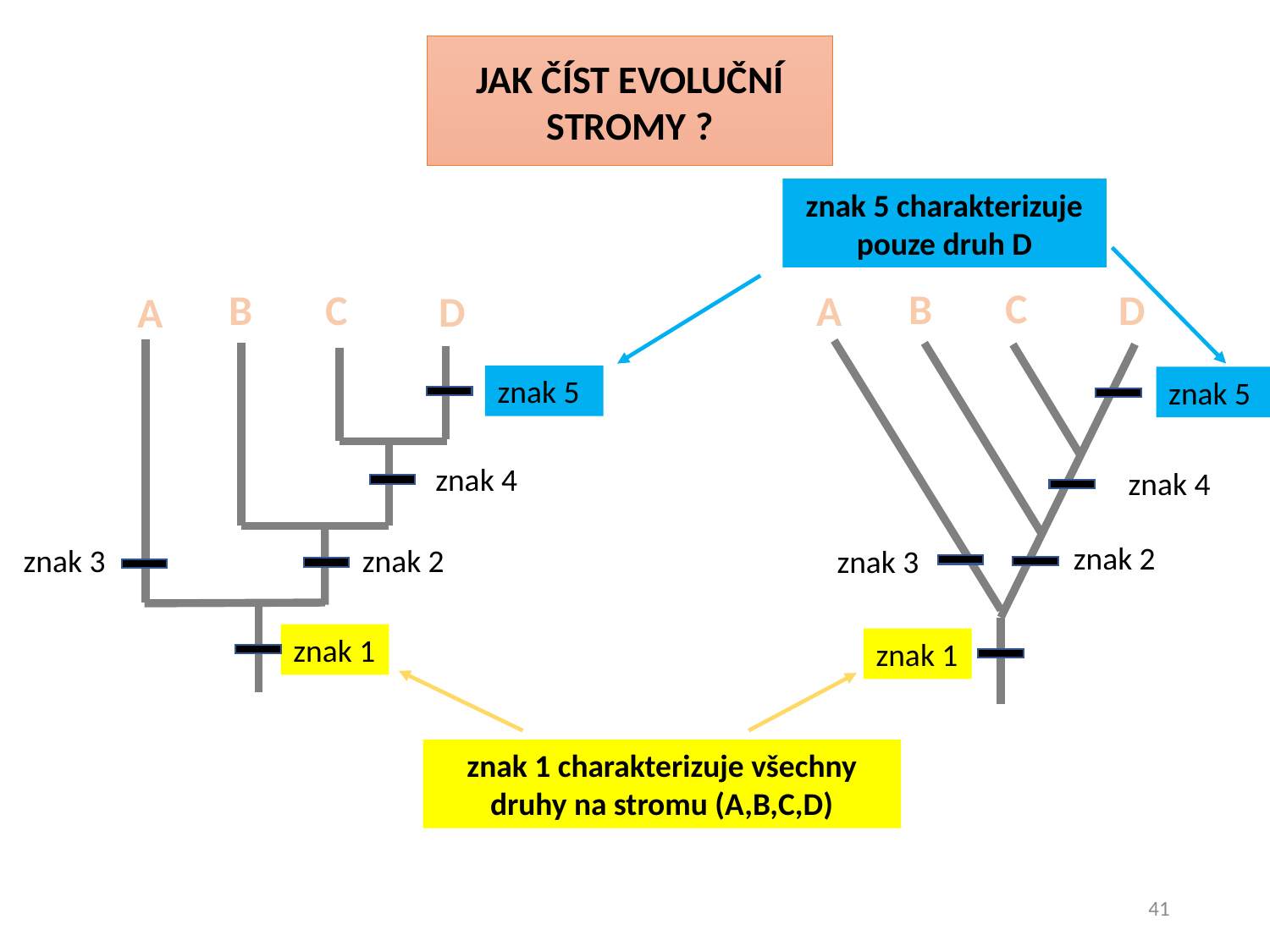

JAK ČÍST EVOLUČNÍ STROMY ?
znak 5 charakterizuje pouze druh D
C
B
D
A
C
B
D
A
znak 5
znak 5

znak 4
znak 4

znak 2
znak 3
znak 2
znak 3

znak 1
znak 1

znak 1 charakterizuje všechny druhy na stromu (A,B,C,D)
41